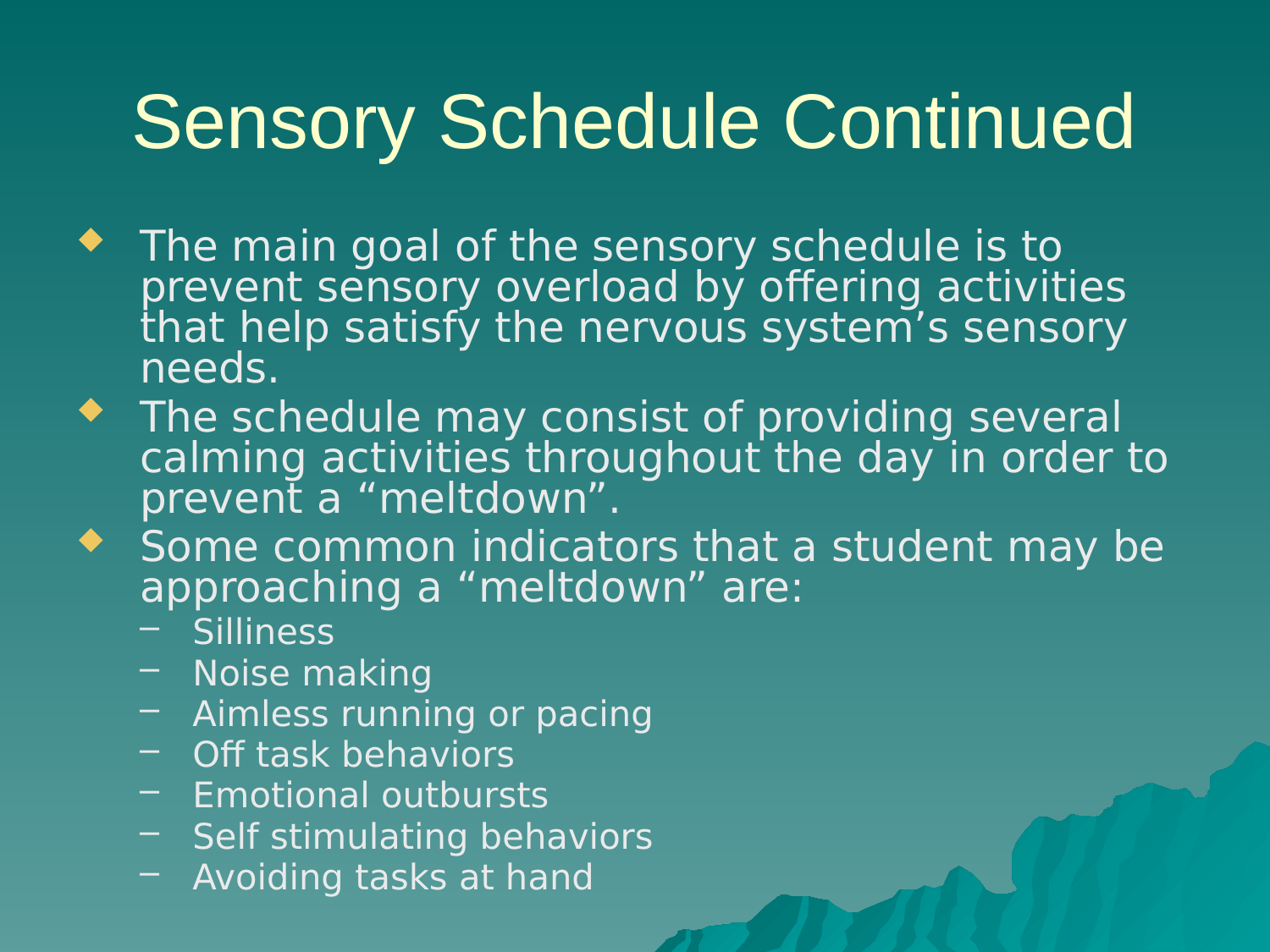

# Sensory Schedule Continued
The main goal of the sensory schedule is to prevent sensory overload by offering activities that help satisfy the nervous system’s sensory needs.
The schedule may consist of providing several calming activities throughout the day in order to prevent a “meltdown”.
Some common indicators that a student may be approaching a “meltdown” are:
Silliness
Noise making
Aimless running or pacing
Off task behaviors
Emotional outbursts
Self stimulating behaviors
Avoiding tasks at hand